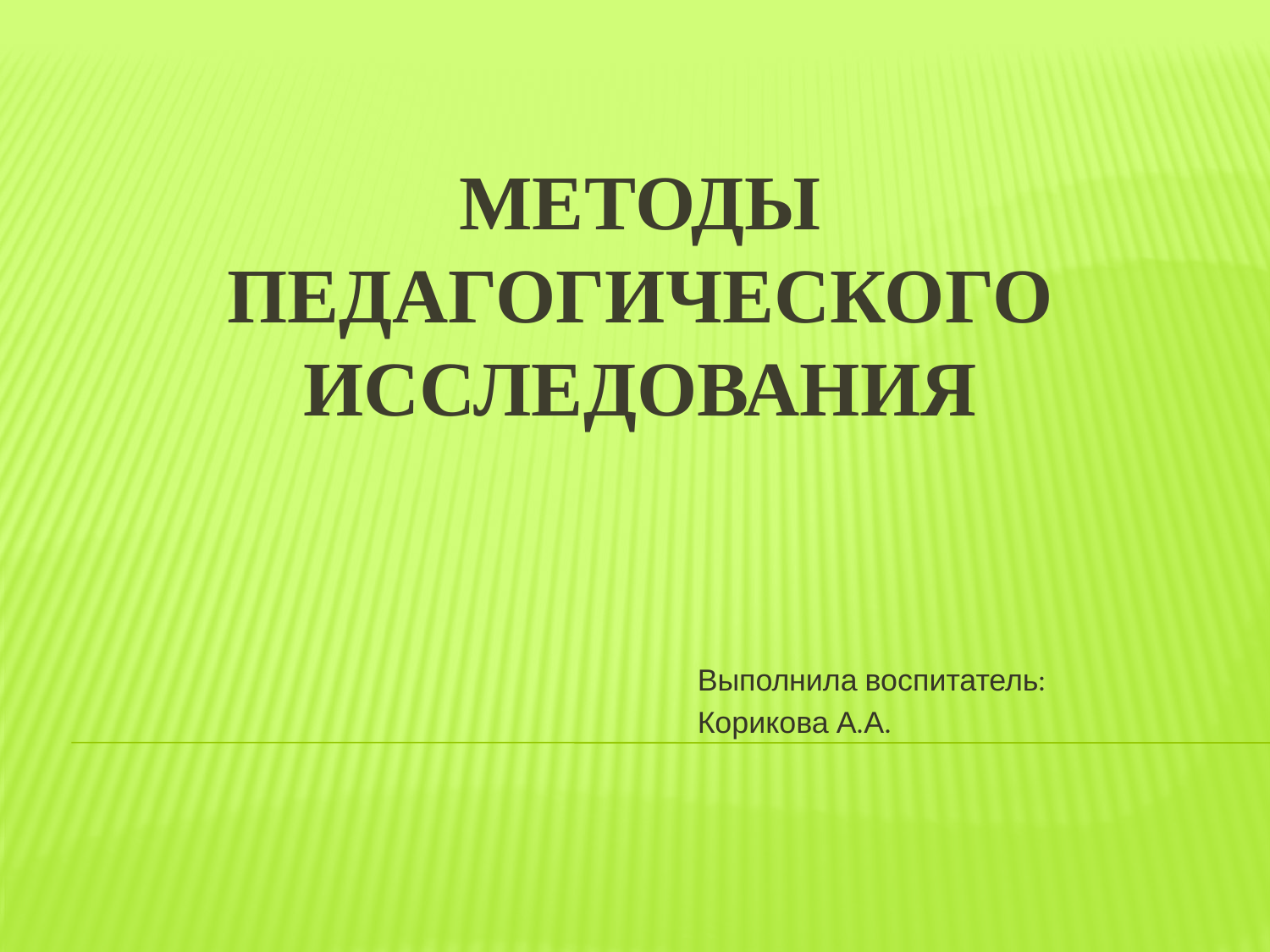

# Методы педагогического исследования

Выполнила воспитатель:
Корикова А.А.